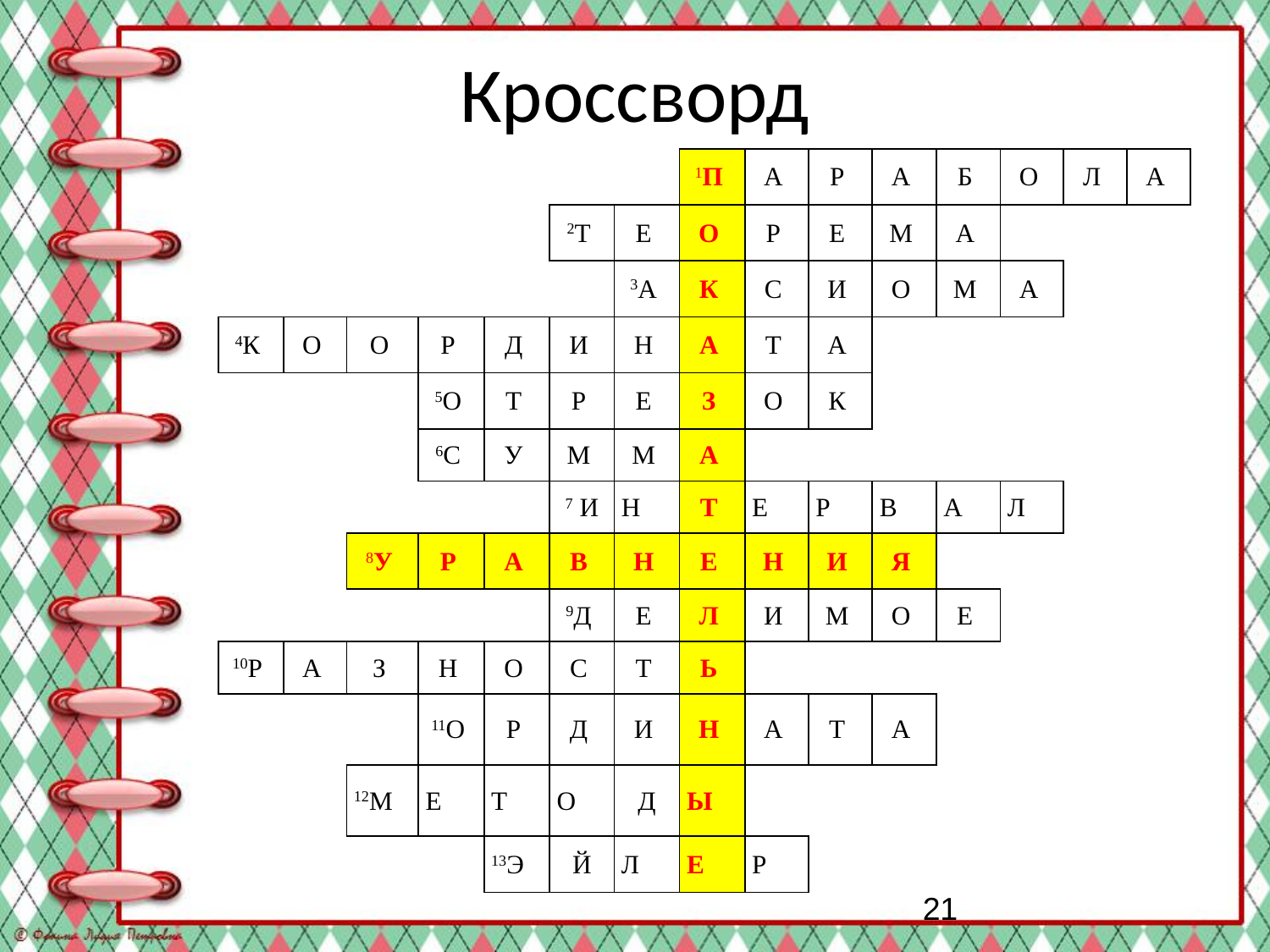

# Кроссворд
|  |  |  |  |  |  |  | 1П | А | Р | А | Б | О | Л | А |
| --- | --- | --- | --- | --- | --- | --- | --- | --- | --- | --- | --- | --- | --- | --- |
|  |  |  |  |  | 2Т | Е | О | Р | Е | М | А |  |  |  |
|  |  |  |  |  |  | 3А | К | С | И | О | М | А |  |  |
| 4К | О | О | Р | Д | И | Н | А | Т | А |  |  |  |  |  |
|  |  |  | 5О | Т | Р | Е | З | О | К |  |  |  |  |  |
|  |  |  | 6С | У | М | М | А |  |  |  |  |  |  |  |
|  |  |  |  |  | 7 И | Н | Т | Е | Р | В | А | Л |  |  |
|  |  | 8У | Р | А | В | Н | Е | Н | И | Я |  |  |  |  |
|  |  |  |  |  | 9Д | Е | Л | И | М | О | Е |  |  |  |
| 10Р | А | З | Н | О | С | Т | Ь |  |  |  |  |  |  |  |
|  |  |  | 11О | Р | Д | И | Н | А | Т | А |  |  |  |  |
|  |  | 12М | Е | Т | О | Д | Ы |  |  |  |  |  |  |  |
|  |  |  |  | 13Э | Й | Л | Е | Р |  |  |  |  |  |  |
21